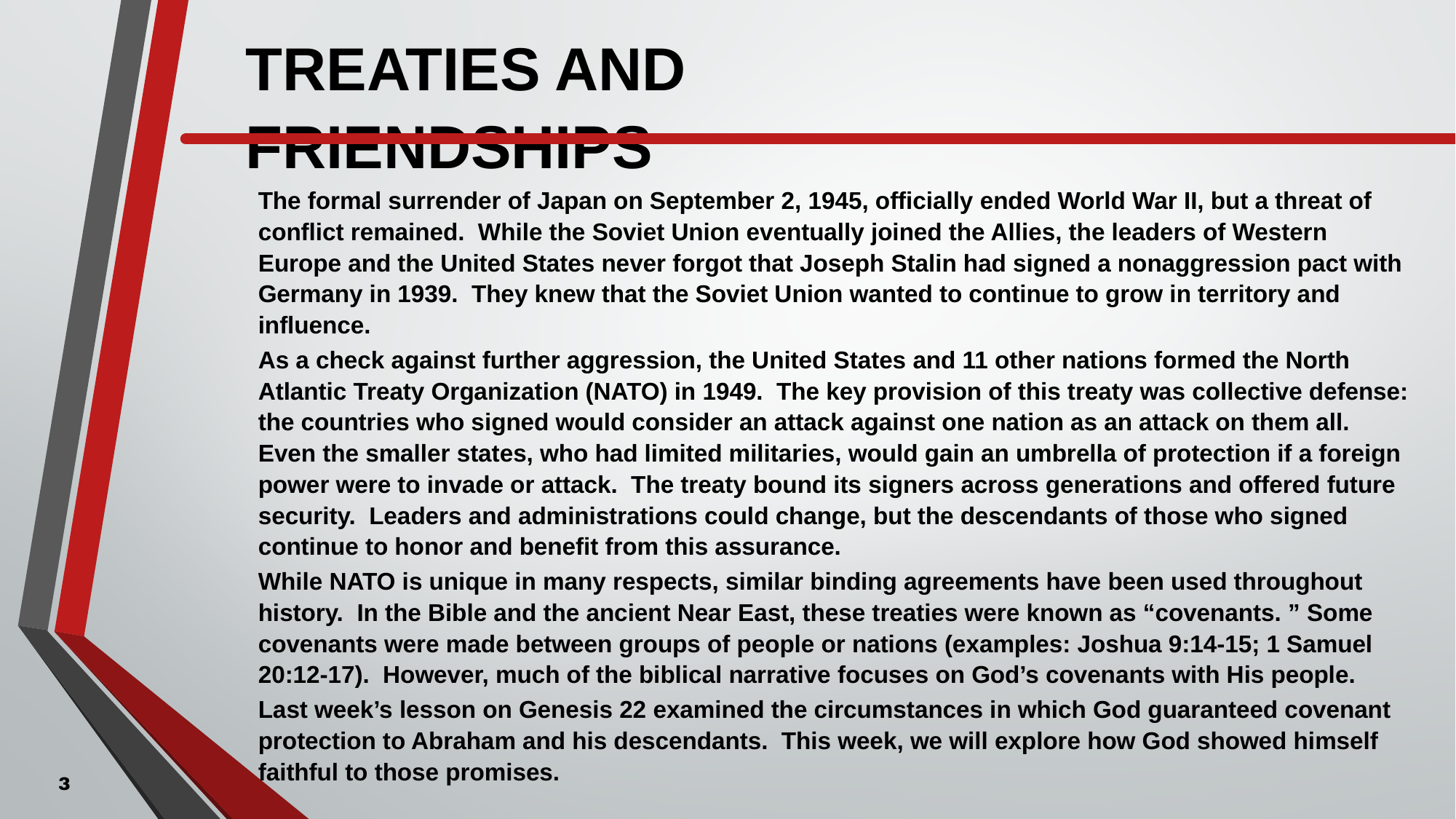

# Treaties and Friendships

The formal surrender of Japan on September 2, 1945, officially ended World War II, but a threat of conflict remained.  While the Soviet Union eventually joined the Allies, the leaders of Western Europe and the United States never forgot that Joseph Stalin had signed a nonaggression pact with Germany in 1939.  They knew that the Soviet Union wanted to continue to grow in territory and influence.

As a check against further aggression, the United States and 11 other nations formed the North Atlantic Treaty Organization (NATO) in 1949.  The key provision of this treaty was collective defense: the countries who signed would consider an attack against one nation as an attack on them all.  Even the smaller states, who had limited militaries, would gain an umbrella of protection if a foreign power were to invade or attack.  The treaty bound its signers across generations and offered future security.  Leaders and administrations could change, but the descendants of those who signed continue to honor and benefit from this assurance.

While NATO is unique in many respects, similar binding agreements have been used throughout history.  In the Bible and the ancient Near East, these treaties were known as “covenants. ” Some covenants were made between groups of people or nations (examples: Joshua 9:14-15; 1 Samuel 20:12-17).  However, much of the biblical narrative focuses on God’s covenants with His people.

Last week’s lesson on Genesis 22 examined the circumstances in which God guaranteed covenant protection to Abraham and his descendants.  This week, we will explore how God showed himself faithful to those promises.

3